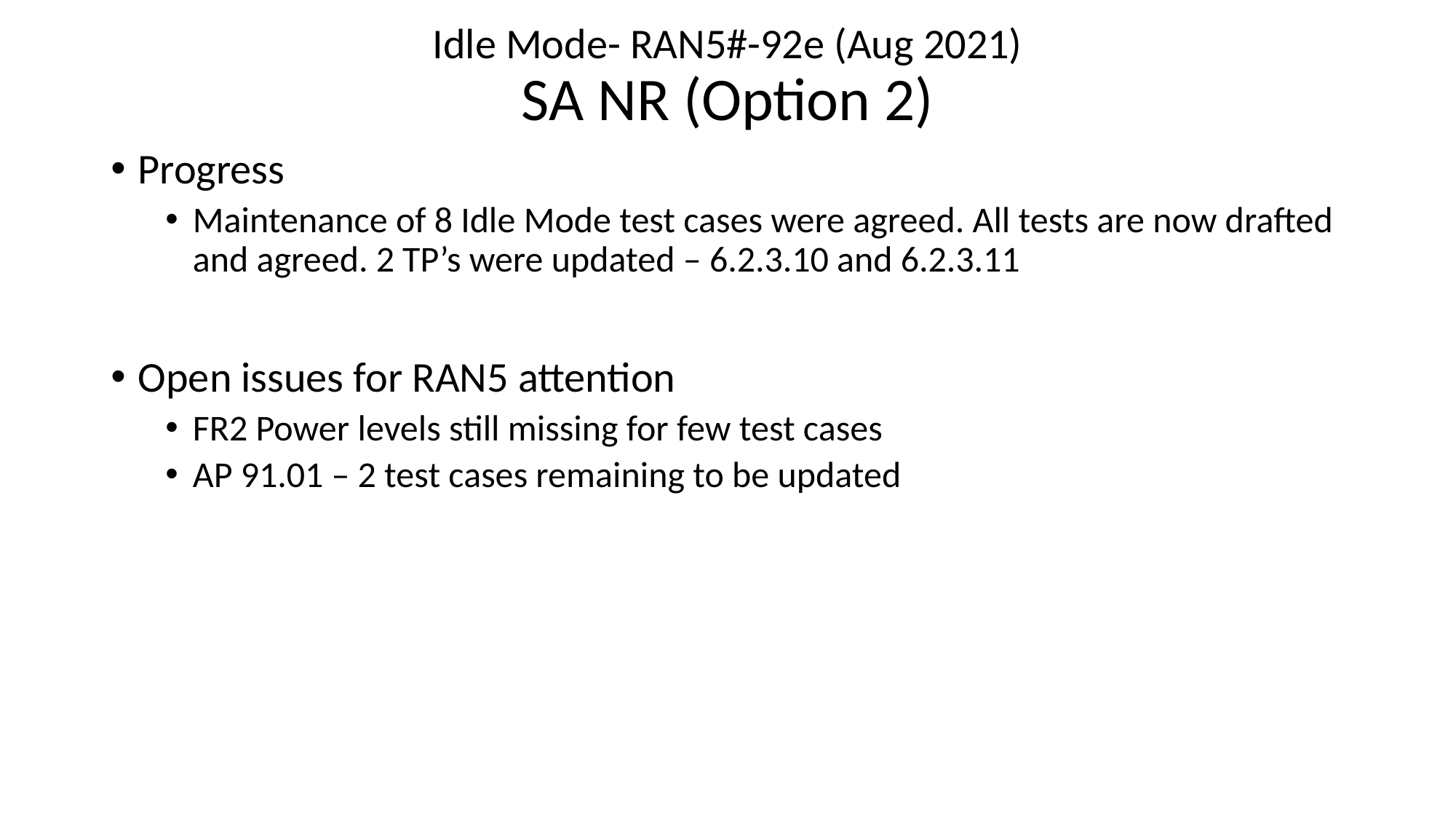

# Idle Mode- RAN5#-92e (Aug 2021) SA NR (Option 2)
Progress
Maintenance of 8 Idle Mode test cases were agreed. All tests are now drafted and agreed. 2 TP’s were updated – 6.2.3.10 and 6.2.3.11

Open issues for RAN5 attention
FR2 Power levels still missing for few test cases
AP 91.01 – 2 test cases remaining to be updated